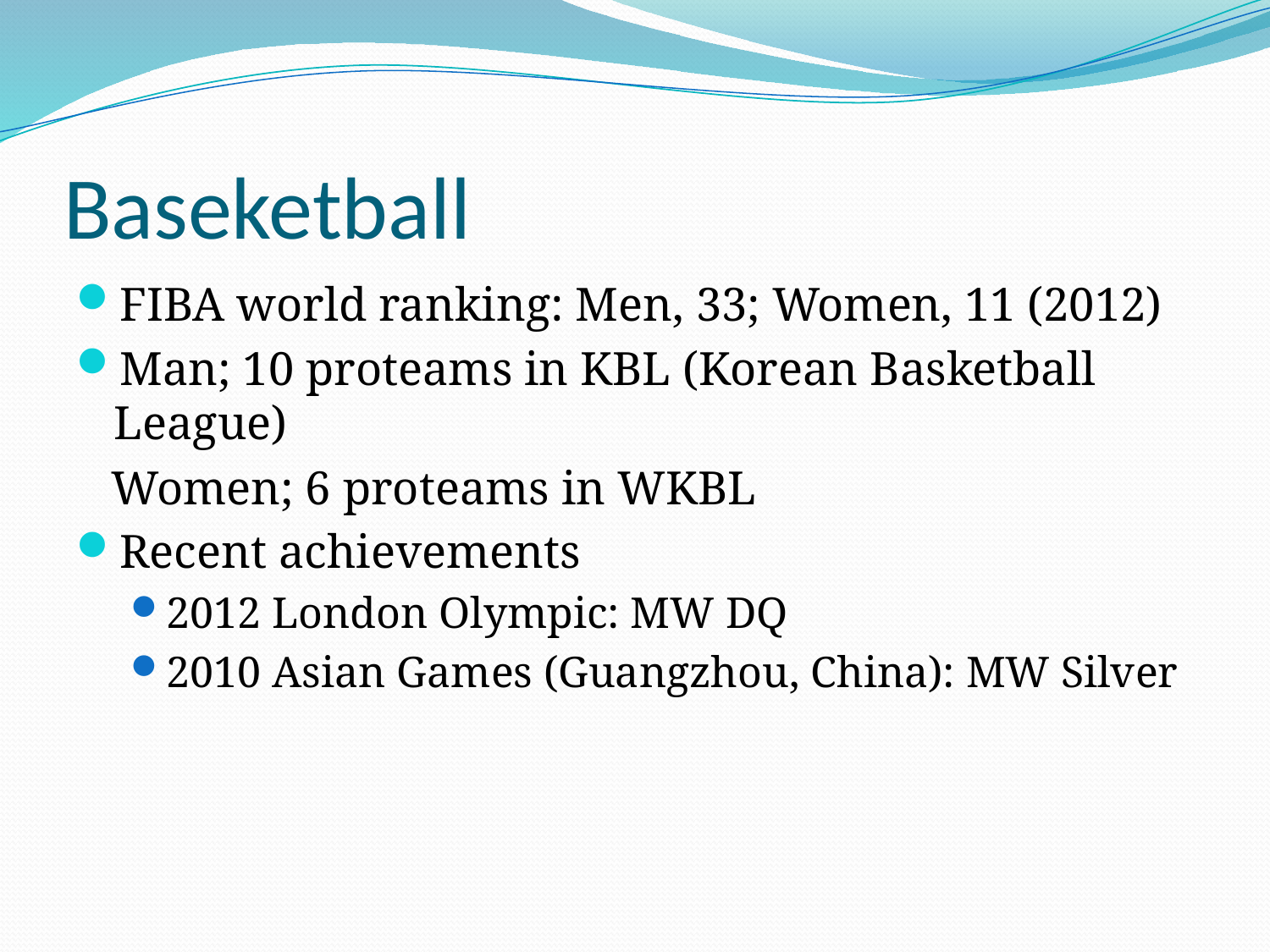

# Baseketball
FIBA world ranking: Men, 33; Women, 11 (2012)
Man; 10 proteams in KBL (Korean Basketball League)
   Women; 6 proteams in WKBL
Recent achievements
2012 London Olympic: MW DQ
2010 Asian Games (Guangzhou, China): MW Silver